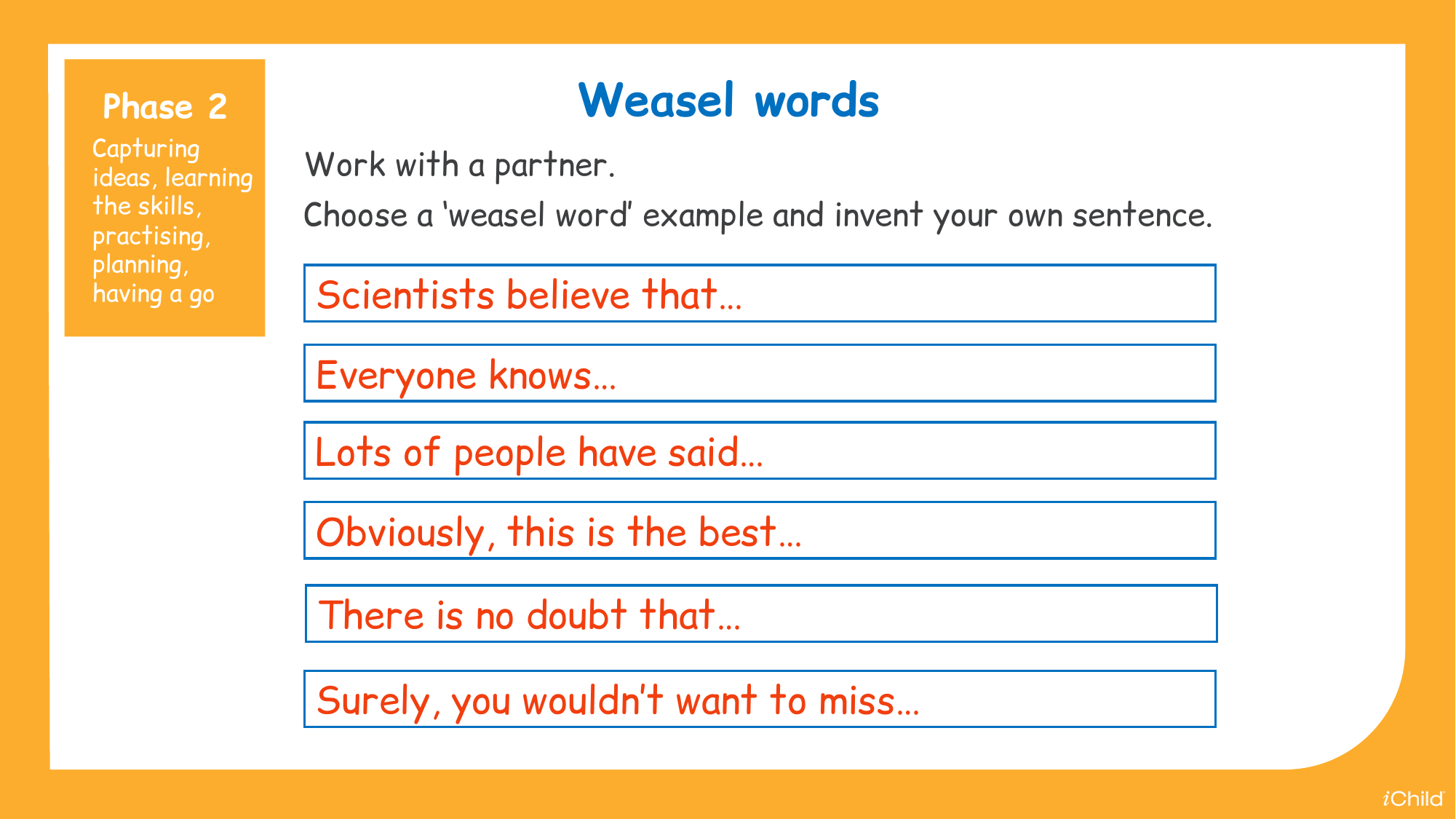

Phase 2
Capturing ideas, learning
the skills, practising, planning, having a go
Weasel words
Work with a partner.
Choose a ‘weasel word’ example and invent your own sentence.
Scientists believe that…
Everyone knows…
Lots of people have said…
Obviously, this is the best…
There is no doubt that…
Surely, you wouldn’t want to miss…